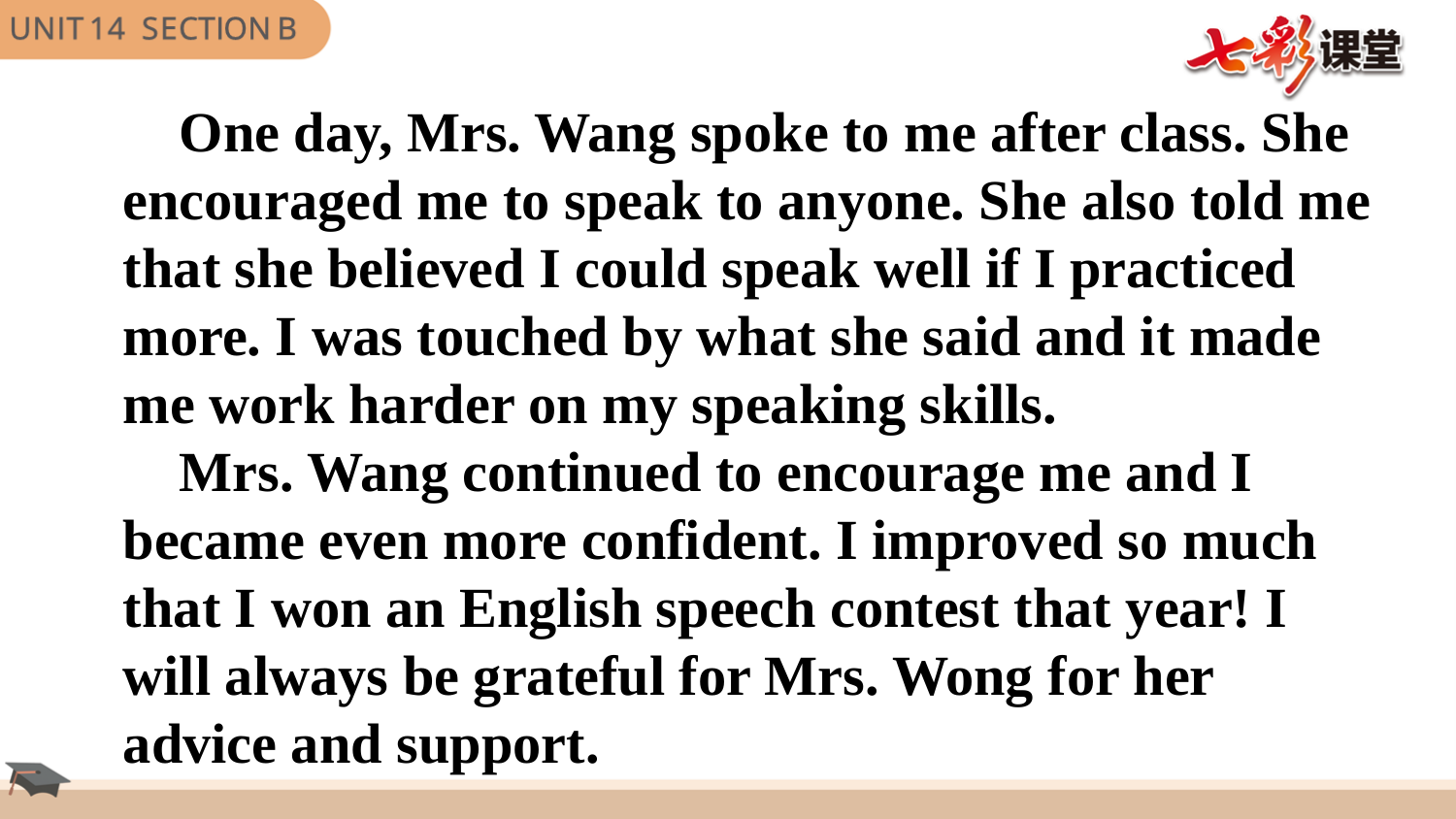

One day, Mrs. Wang spoke to me after class. She encouraged me to speak to anyone. She also told me that she believed I could speak well if I practiced more. I was touched by what she said and it made me work harder on my speaking skills.
    Mrs. Wang continued to encourage me and I became even more confident. I improved so much that I won an English speech contest that year! I will always be grateful for Mrs. Wong for her advice and support.